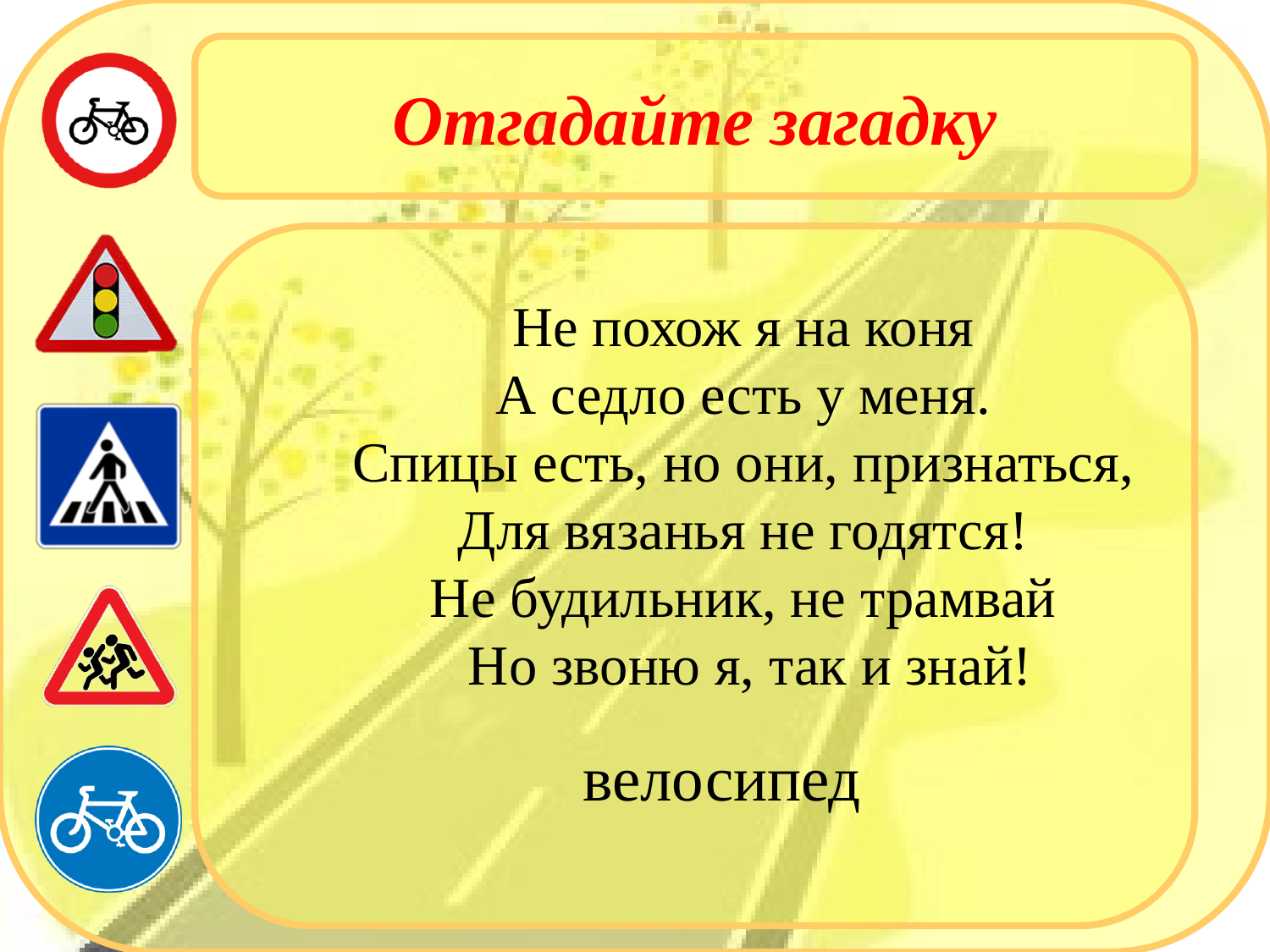

Отгадайте загадку

Не похож я на коня
А седло есть у меня.
Спицы есть, но они, признаться,
Для вязанья не годятся!
Не будильник, не трамвай
Но звоню я, так и знай!
велосипед